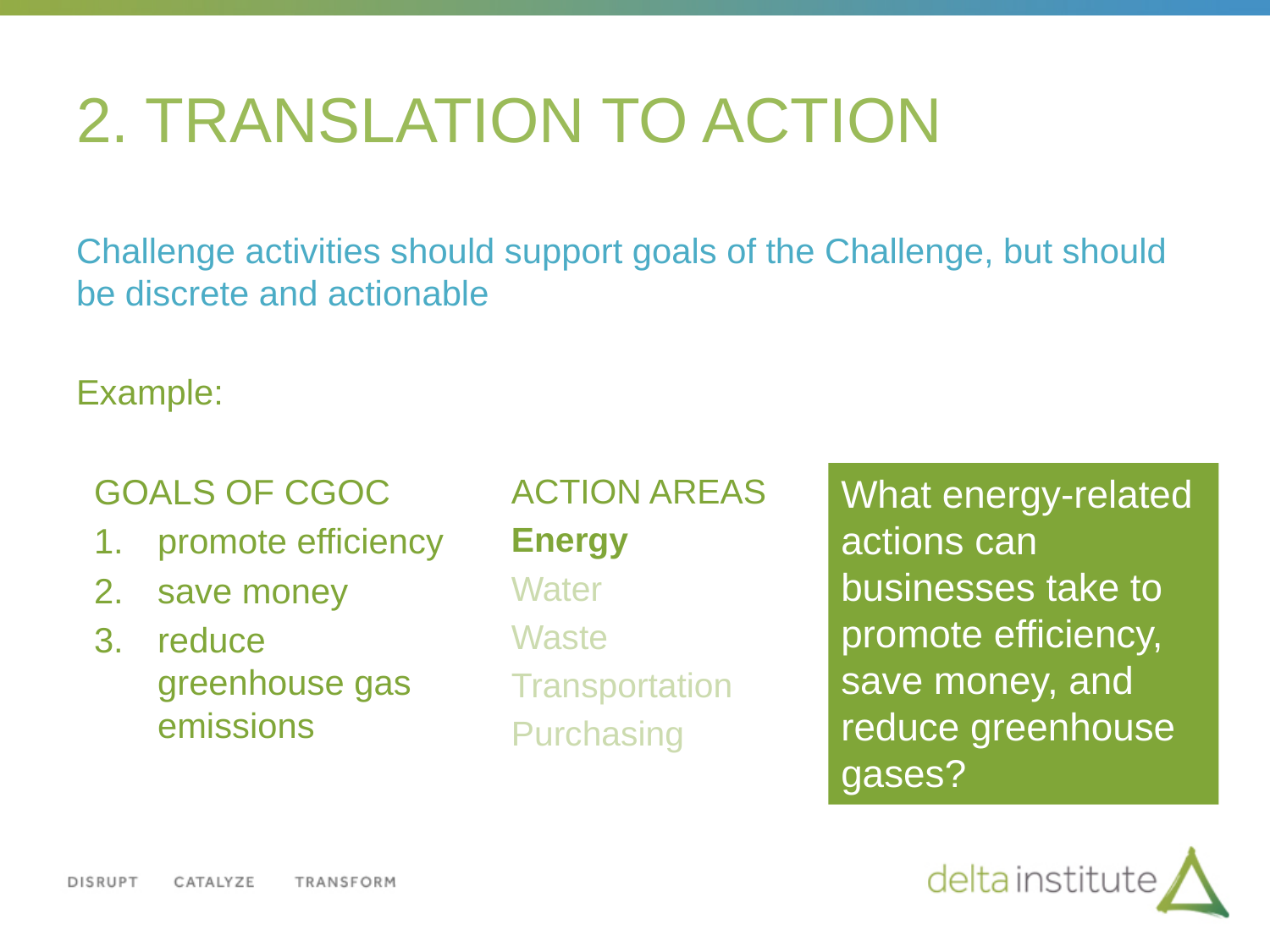

# 2. TRANSLATION TO ACTION
Challenge activities should support goals of the Challenge, but should be discrete and actionable

Example:
What energy-related actions can businesses take to promote efficiency, save money, and reduce greenhouse gases?
GOALS OF CGOC
promote efficiency
save money
reduce greenhouse gas emissions
ACTION AREAS
Energy
Water
Waste
Transportation
Purchasing